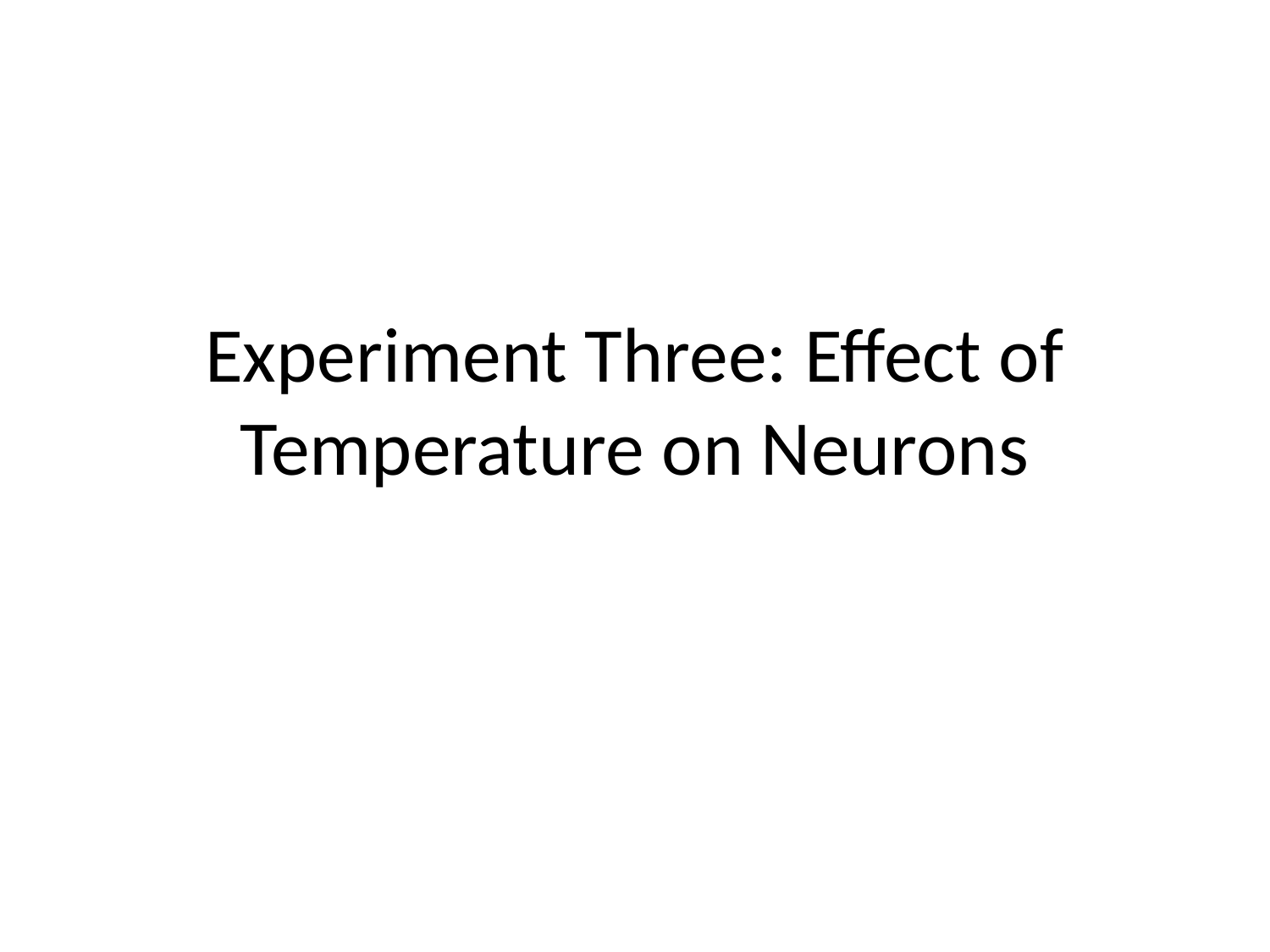

# Experiment Three: Effect of Temperature on Neurons